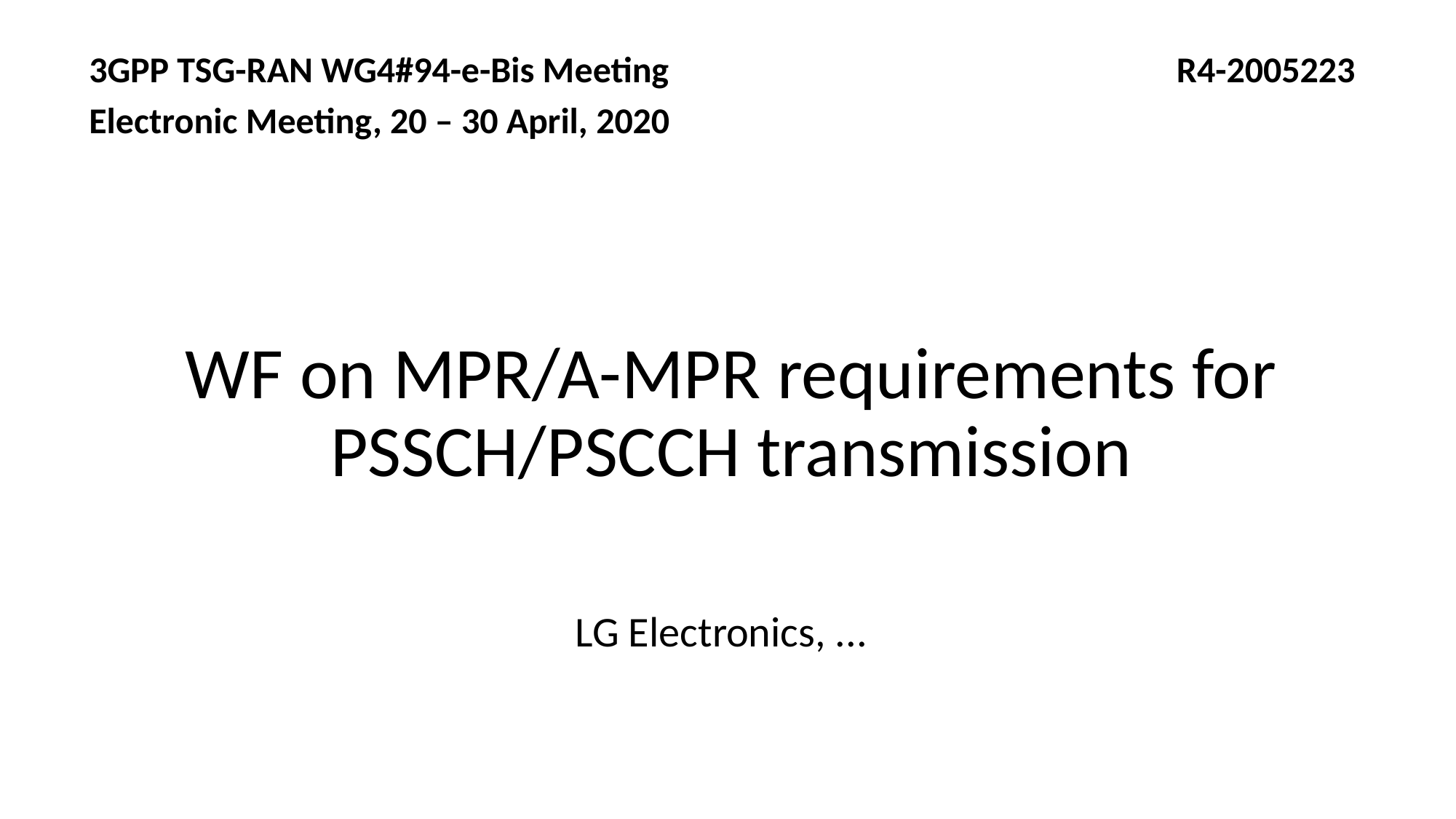

3GPP TSG-RAN WG4#94-e-Bis Meeting                                                              R4-2005223
Electronic Meeting, 20 – 30 April, 2020
# WF on MPR/A-MPR requirements for PSSCH/PSCCH transmission
LG Electronics, ...